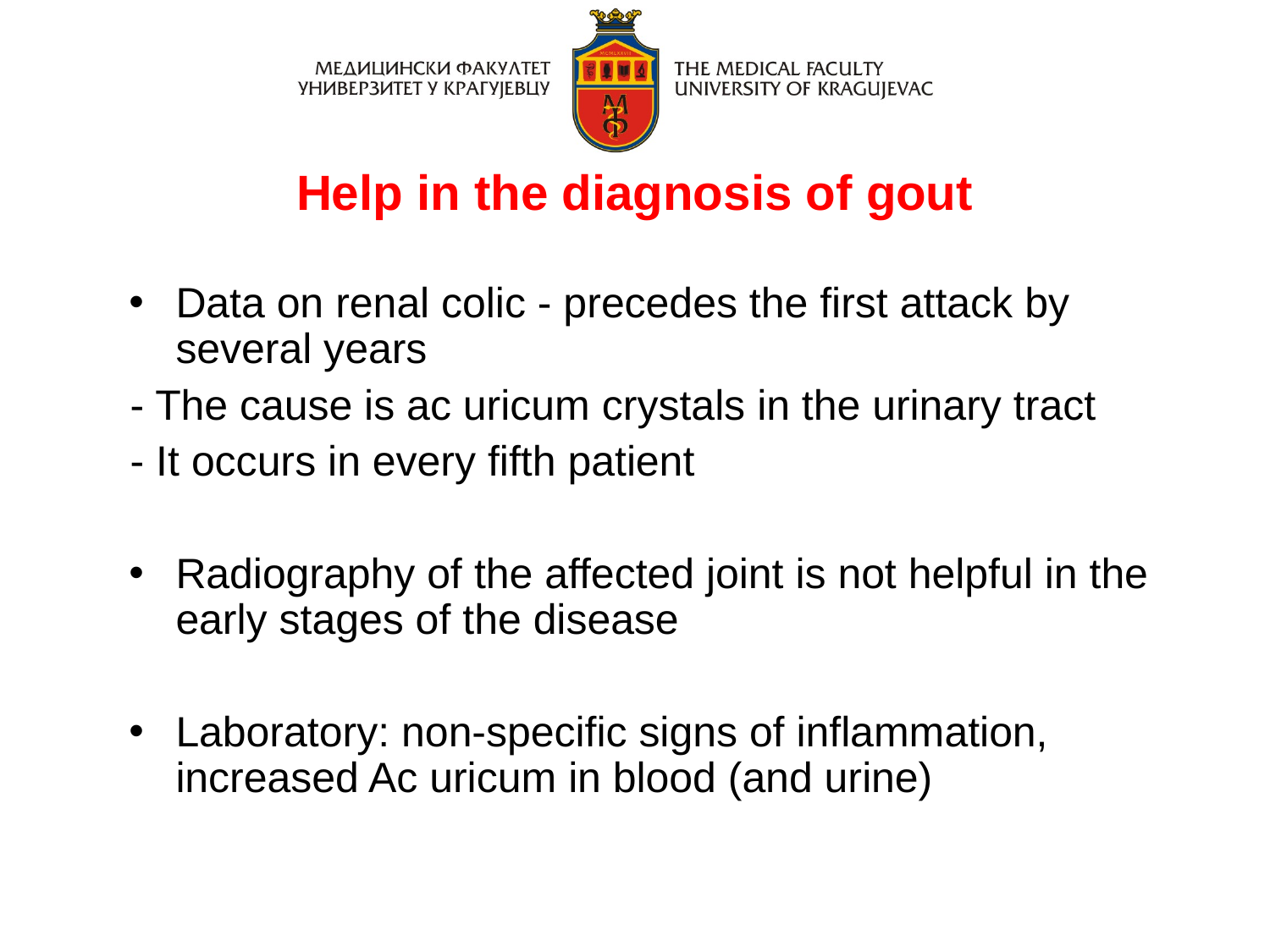

Help in the diagnosis of gout
Data on renal colic - precedes the first attack by several years
- The cause is ac uricum crystals in the urinary tract
- It occurs in every fifth patient

Radiography of the affected joint is not helpful in the early stages of the disease

Laboratory: non-specific signs of inflammation, increased Ac uricum in blood (and urine)